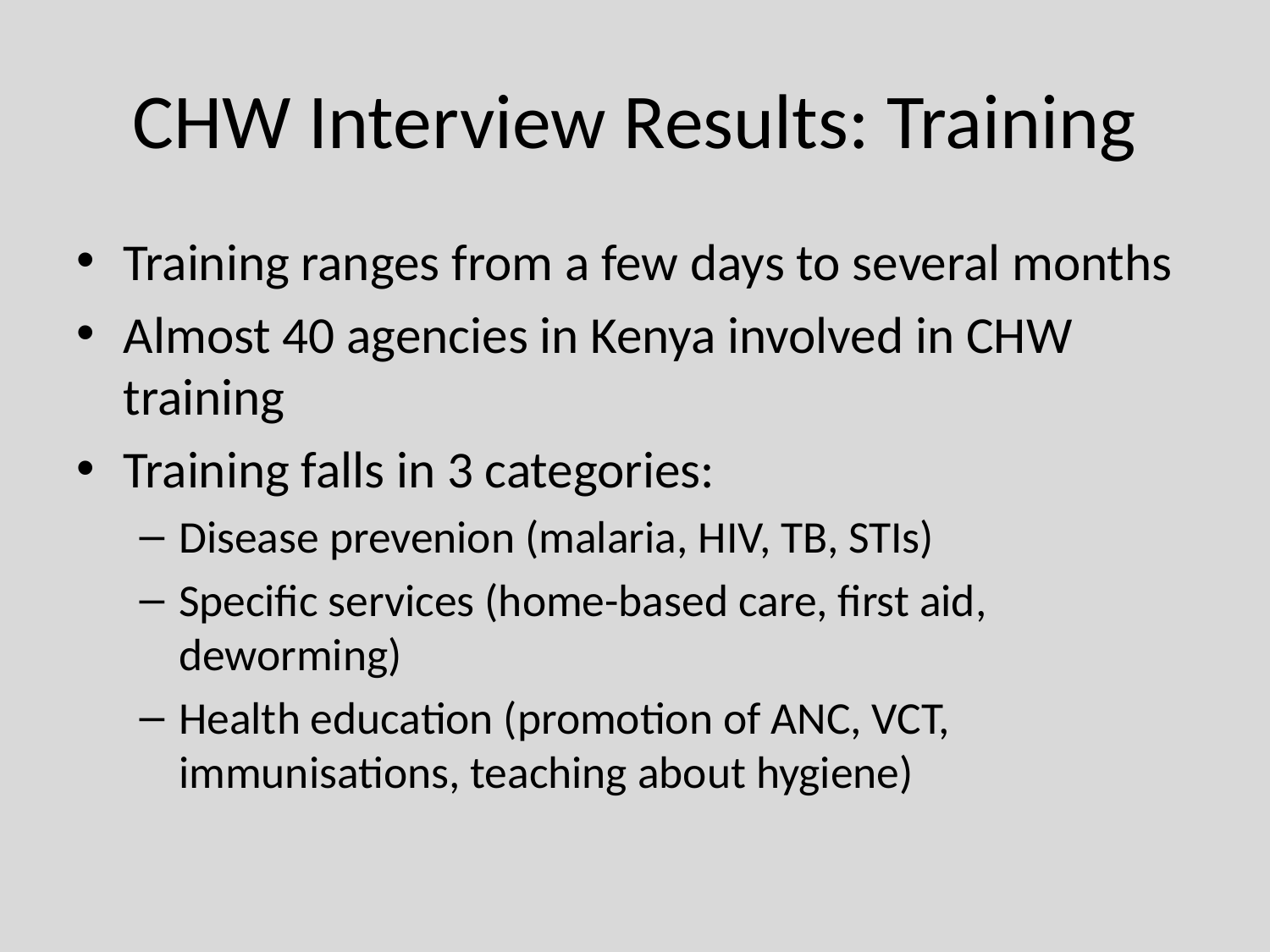

# CHW Interview Results: Training
Training ranges from a few days to several months
Almost 40 agencies in Kenya involved in CHW training
Training falls in 3 categories:
Disease prevenion (malaria, HIV, TB, STIs)
Specific services (home-based care, first aid, deworming)
Health education (promotion of ANC, VCT, immunisations, teaching about hygiene)